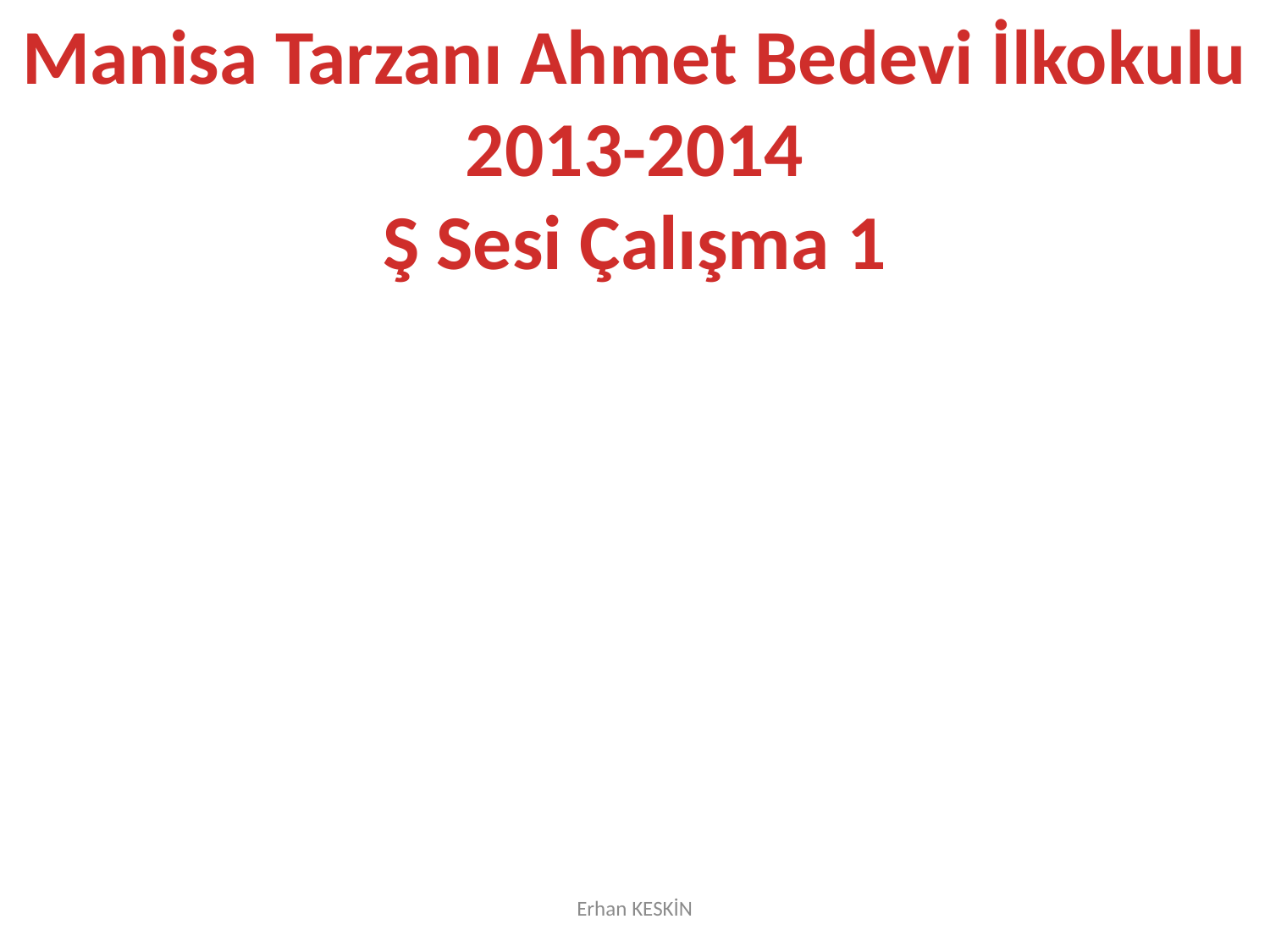

Manisa Tarzanı Ahmet Bedevi İlkokulu
2013-2014
Ş Sesi Çalışma 1
Erhan KESKİN